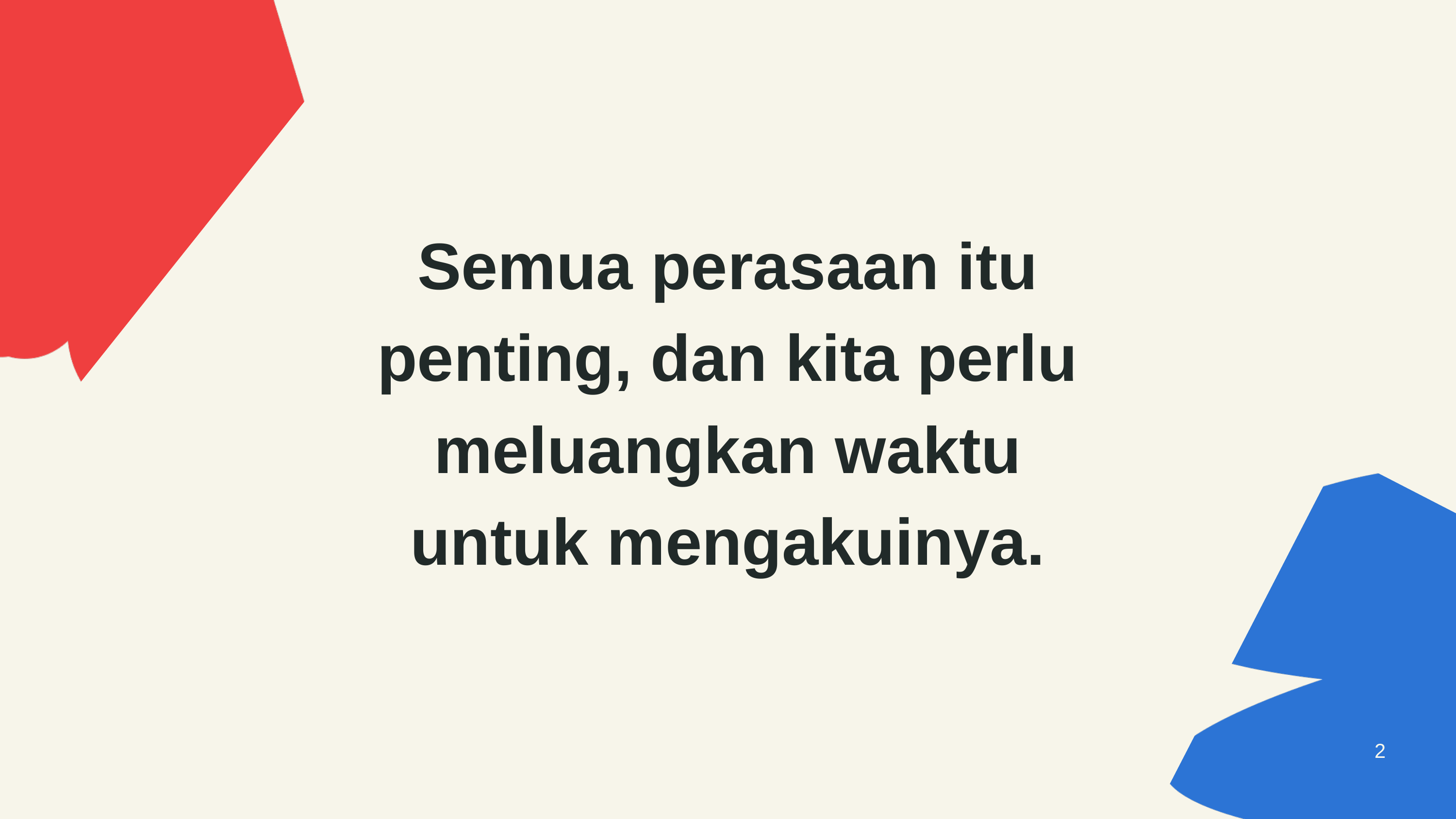

Semua perasaan itu penting, dan kita perlu meluangkan waktu untuk mengakuinya.

2